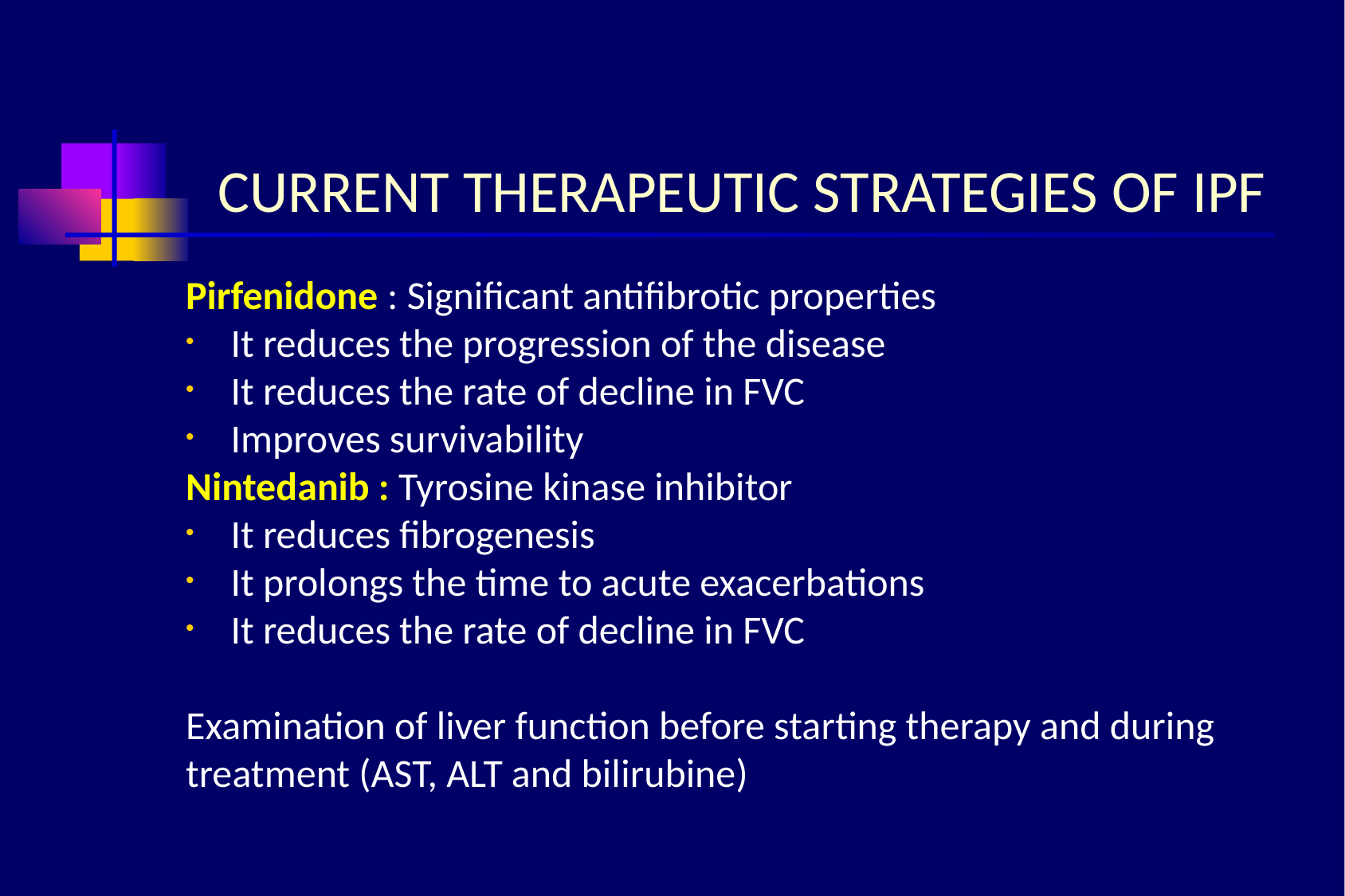

# CURRENT THERAPEUTIC STRATEGIES OF IPF
Pirfenidone : Significant antifibrotic properties
It reduces the progression of the disease
It reduces the rate of decline in FVC
Improves survivability
Nintedanib : Tyrosine kinase inhibitor
It reduces fibrogenesis
It prolongs the time to acute exacerbations
It reduces the rate of decline in FVC

Examination of liver function before starting therapy and during treatment (AST, ALT and bilirubine)